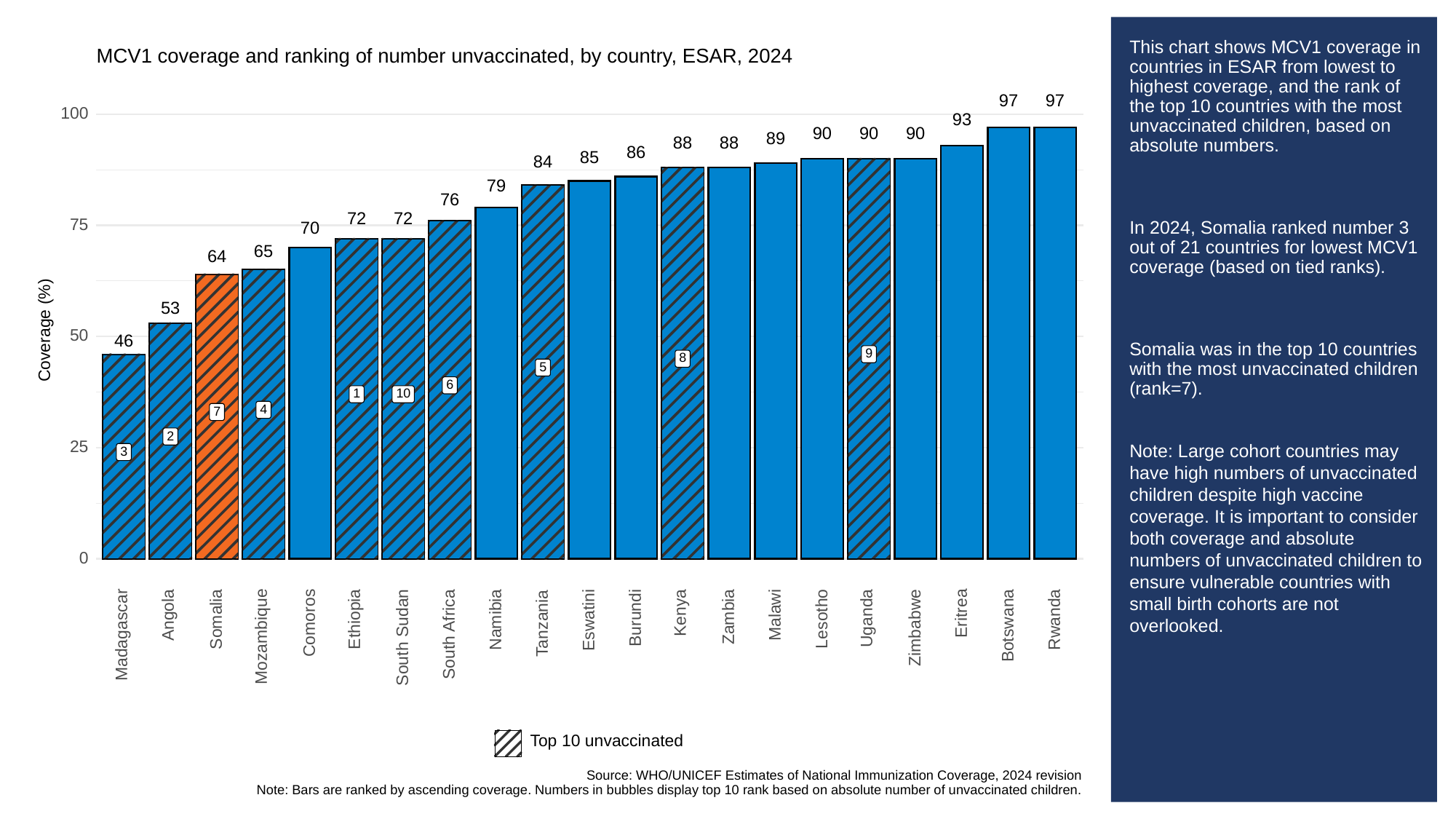

# This chart shows MCV1 coverage in countries in ESAR from lowest to highest coverage, and the rank of the top 10 countries with the most unvaccinated children, based on absolute numbers.

In 2024, Somalia ranked number 3 out of 21 countries for lowest MCV1 coverage (based on tied ranks).

Somalia was in the top 10 countries with the most unvaccinated children (rank=7).

Note: Large cohort countries may have high numbers of unvaccinated children despite high vaccine coverage. It is important to consider both coverage and absolute numbers of unvaccinated children to ensure vulnerable countries with small birth cohorts are not overlooked.

MCV1 coverage and ranking of number unvaccinated, by country, ESAR, 2024
97
97
100
93

90
90
90
89
88
88

86
85
84

79

76

72
72

75

70

65

64

53

Coverage (%)

50

46

9

8

5

6

10
1

4

7

2

25

3

0

Kenya
Angola
Eritrea
Malawi
Uganda
Zambia
Ethiopia
Burundi
Lesotho
Somalia
Namibia
Rwanda
Eswatini
Comoros
Tanzania
Botswana
Zimbabwe
Madagascar
South Africa
Mozambique
South Sudan

Top 10 unvaccinated

Source: WHO/UNICEF Estimates of National Immunization Coverage, 2024 revision
Note: Bars are ranked by ascending coverage. Numbers in bubbles display top 10 rank based on absolute number of unvaccinated children.